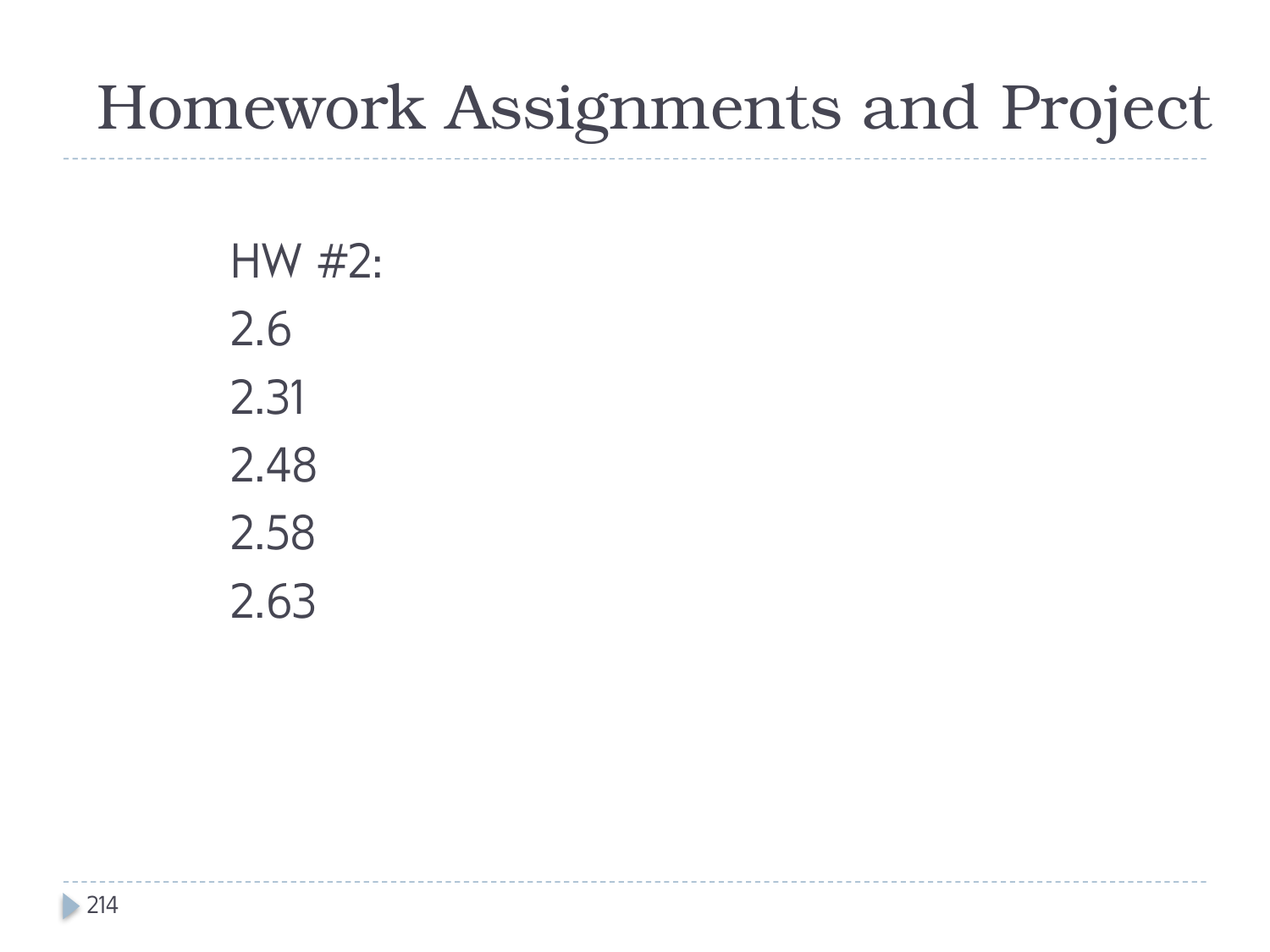

# Homework Assignments and Project
HW #2:
2.6
2.31
2.48
2.58
2.63
214